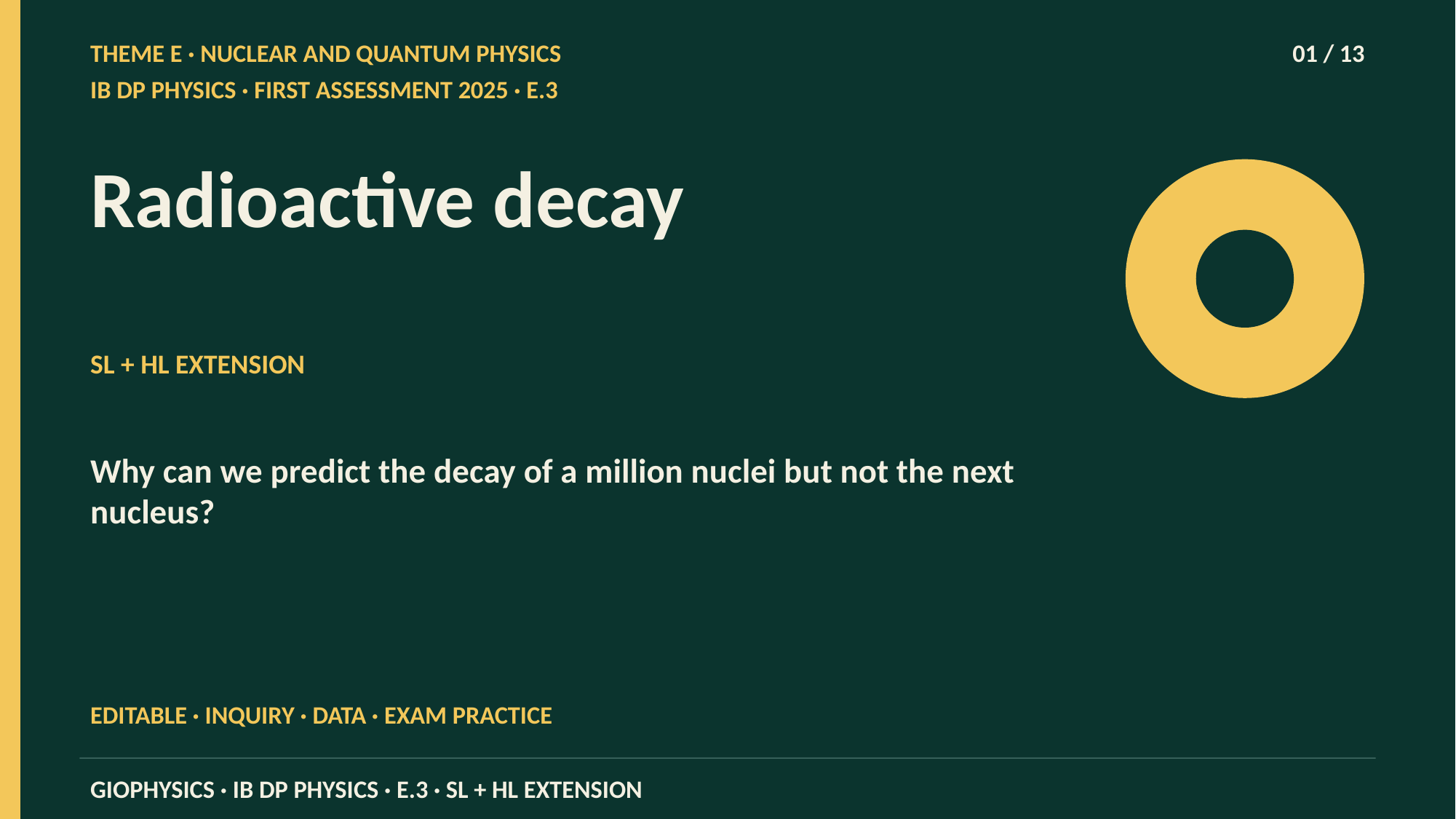

THEME E · NUCLEAR AND QUANTUM PHYSICS
01 / 13
IB DP PHYSICS · FIRST ASSESSMENT 2025 · E.3
Radioactive decay

SL + HL EXTENSION
Why can we predict the decay of a million nuclei but not the next nucleus?
EDITABLE · INQUIRY · DATA · EXAM PRACTICE

GIOPHYSICS · IB DP PHYSICS · E.3 · SL + HL EXTENSION